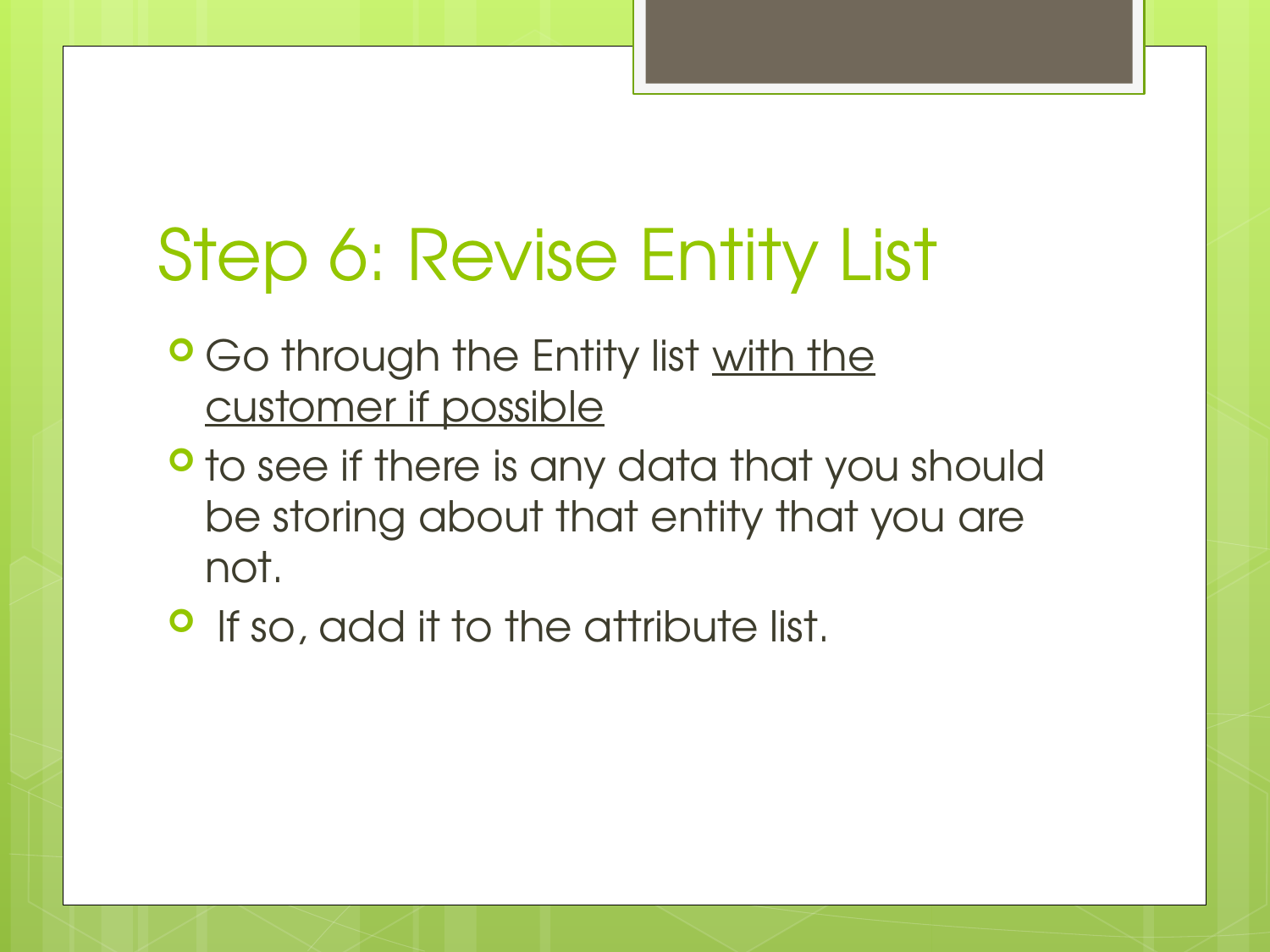

# Step 6: Revise Entity List
Go through the Entity list with the customer if possible
to see if there is any data that you should be storing about that entity that you are not.
 If so, add it to the attribute list.